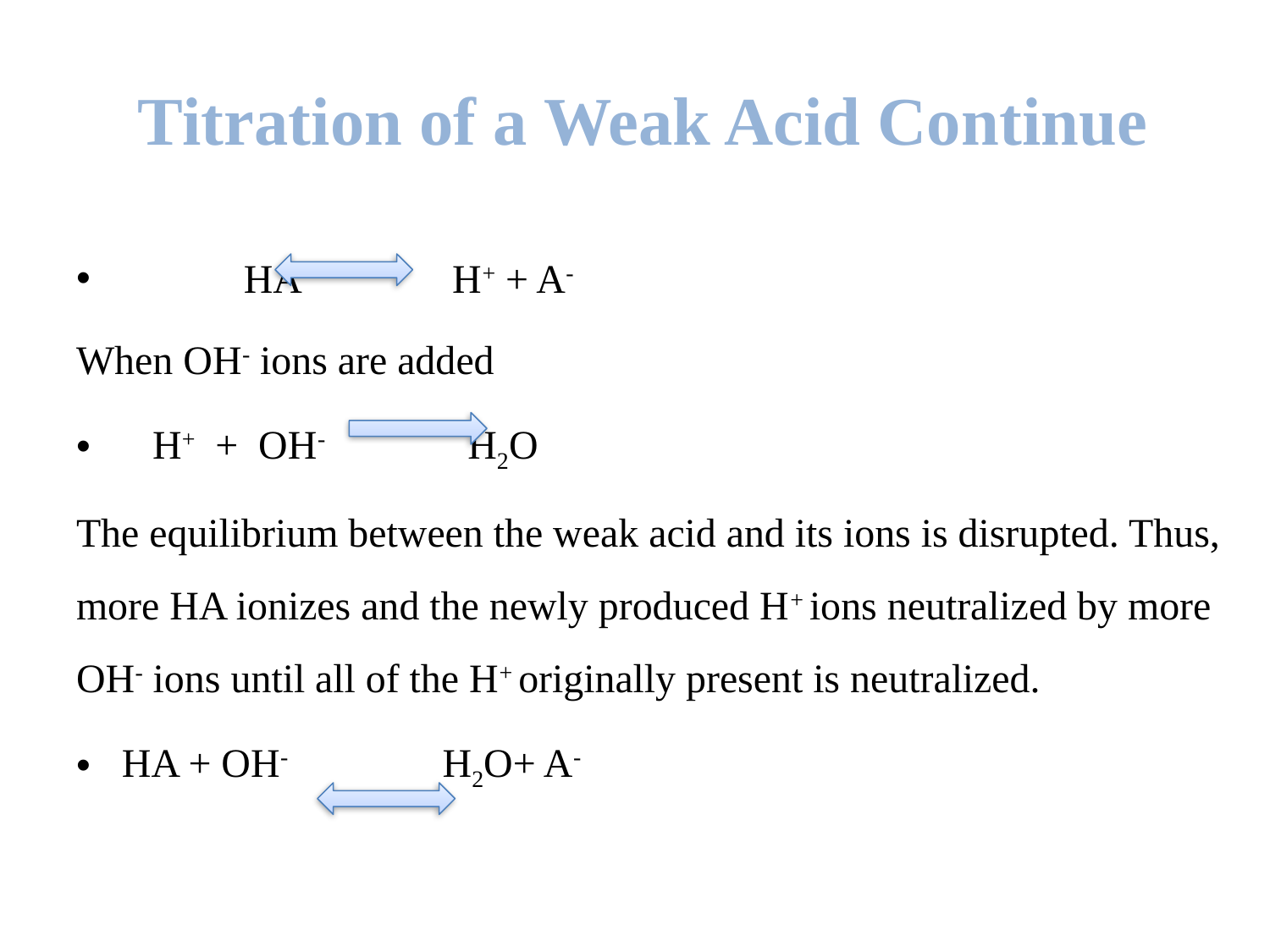

# Titration of a Weak Acid Continue
 	HA               H+ + A-
When OH- ions are added
   H+  +  OH-                        H2O
The equilibrium between the weak acid and its ions is disrupted. Thus, more HA ionizes and the newly produced H+ ions neutralized by more OH- ions until all of the H+ originally present is neutralized.
HA + OH-                          H2O+ A-